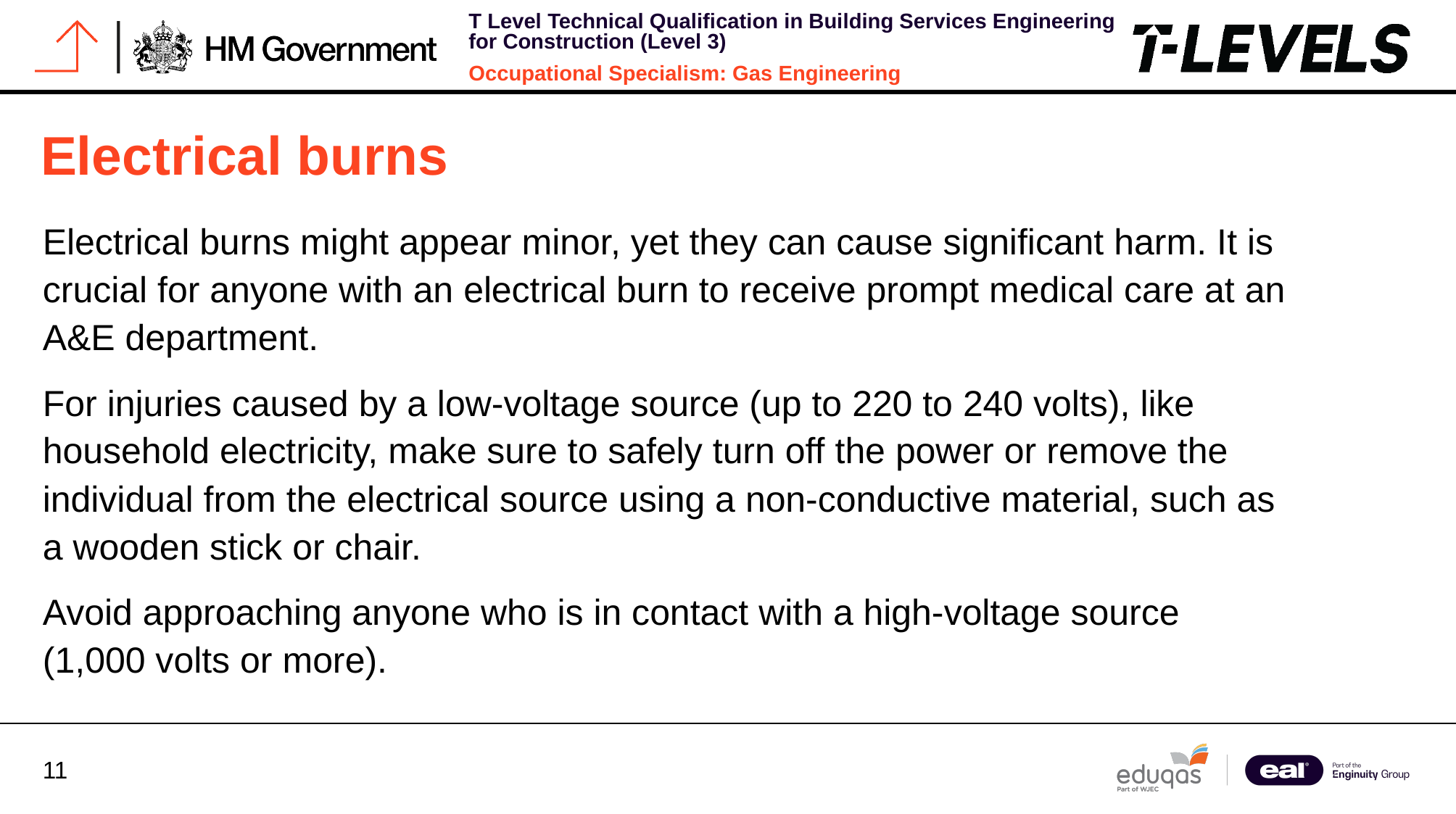

Electrical burns
Electrical burns might appear minor, yet they can cause significant harm. It is crucial for anyone with an electrical burn to receive prompt medical care at an A&E department.
For injuries caused by a low-voltage source (up to 220 to 240 volts), like household electricity, make sure to safely turn off the power or remove the individual from the electrical source using a non-conductive material, such as a wooden stick or chair.
Avoid approaching anyone who is in contact with a high-voltage source (1,000 volts or more).